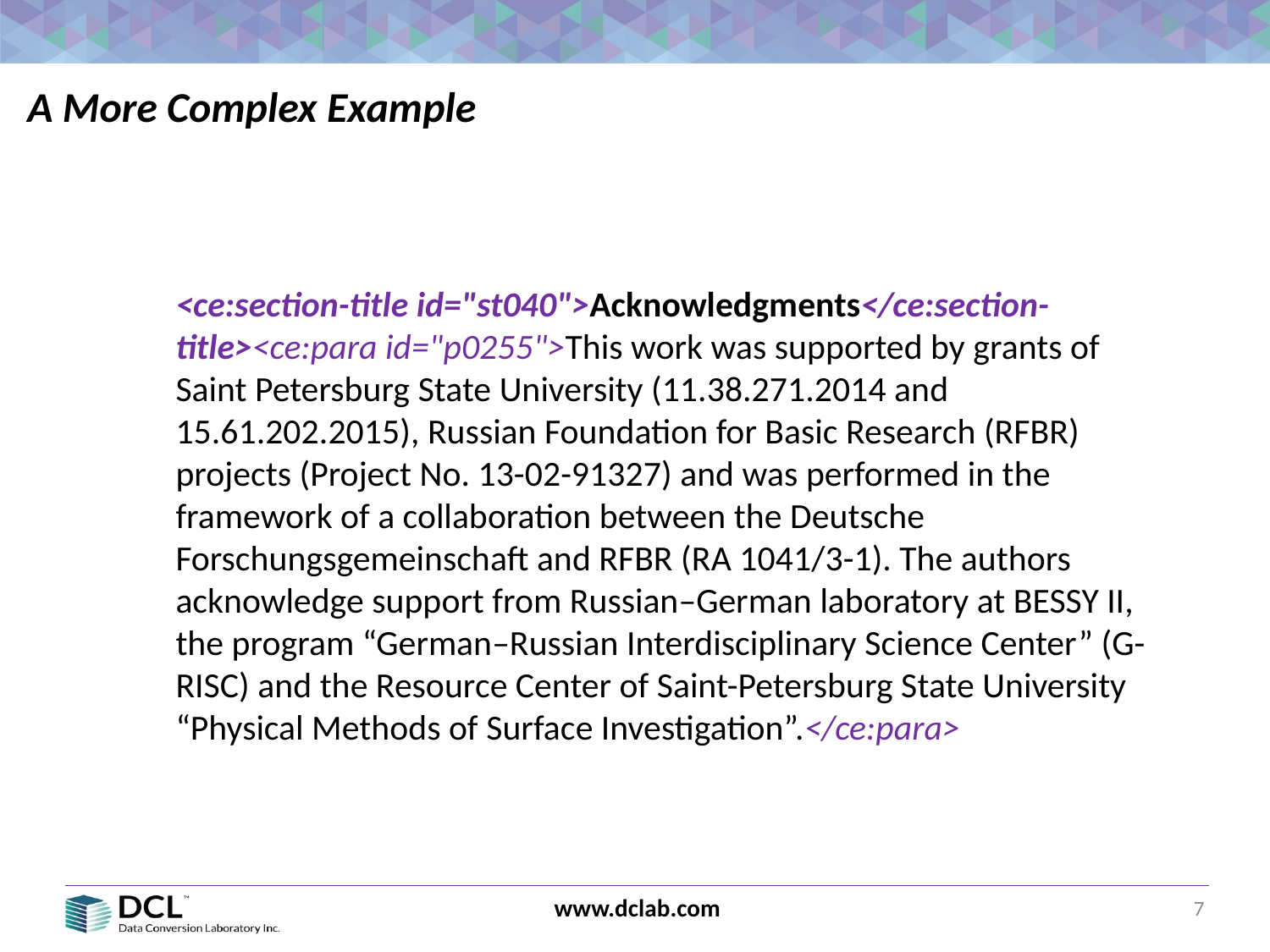

A More Complex Example

<ce:section-title id="st040">Acknowledgments</ce:section-title><ce:para id="p0255">This work was supported by grants of Saint Petersburg State University (11.38.271.2014 and 15.61.202.2015), Russian Foundation for Basic Research (RFBR) projects (Project No. 13-02-91327) and was performed in the framework of a collaboration between the Deutsche Forschungsgemeinschaft and RFBR (RA 1041/3-1). The authors acknowledge support from Russian–German laboratory at BESSY II, the program “German–Russian Interdisciplinary Science Center” (G-RISC) and the Resource Center of Saint-Petersburg State University “Physical Methods of Surface Investigation”.</ce:para>
7